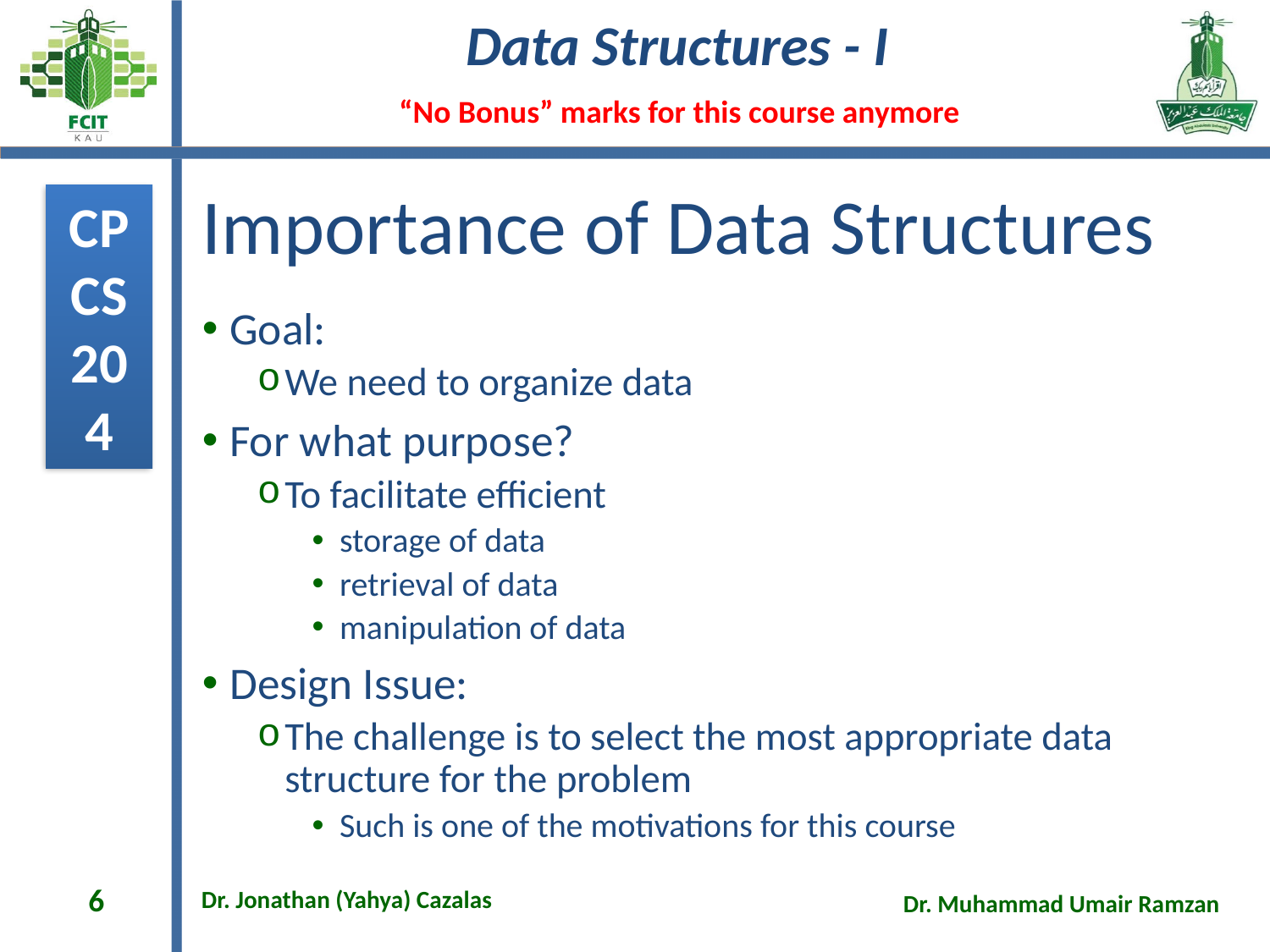

# Importance of Data Structures
Goal:
We need to organize data
For what purpose?
To facilitate efficient
storage of data
retrieval of data
manipulation of data
Design Issue:
The challenge is to select the most appropriate data structure for the problem
Such is one of the motivations for this course

6